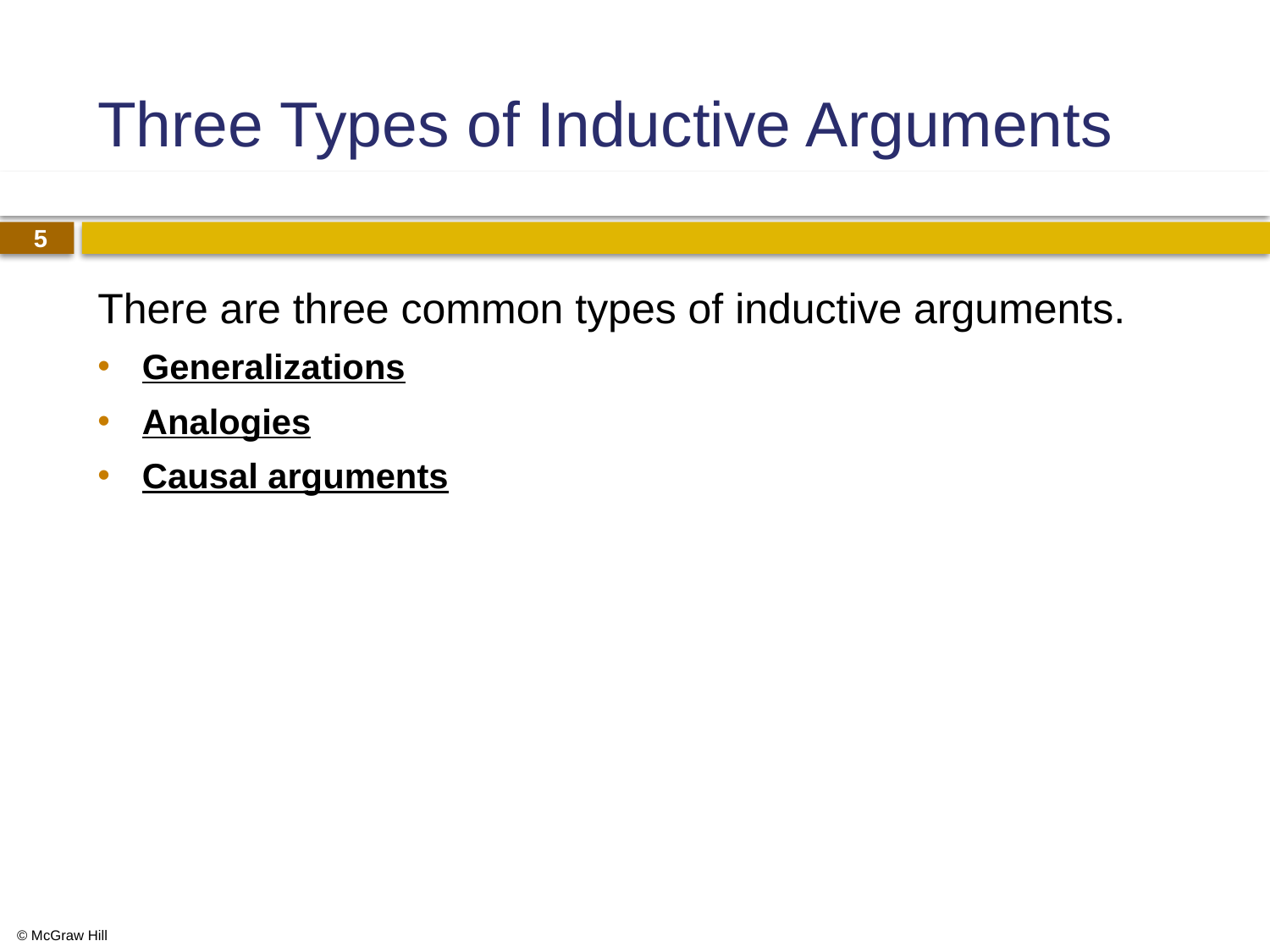

# Three Types of Inductive Arguments
There are three common types of inductive arguments.
Generalizations
Analogies
Causal arguments